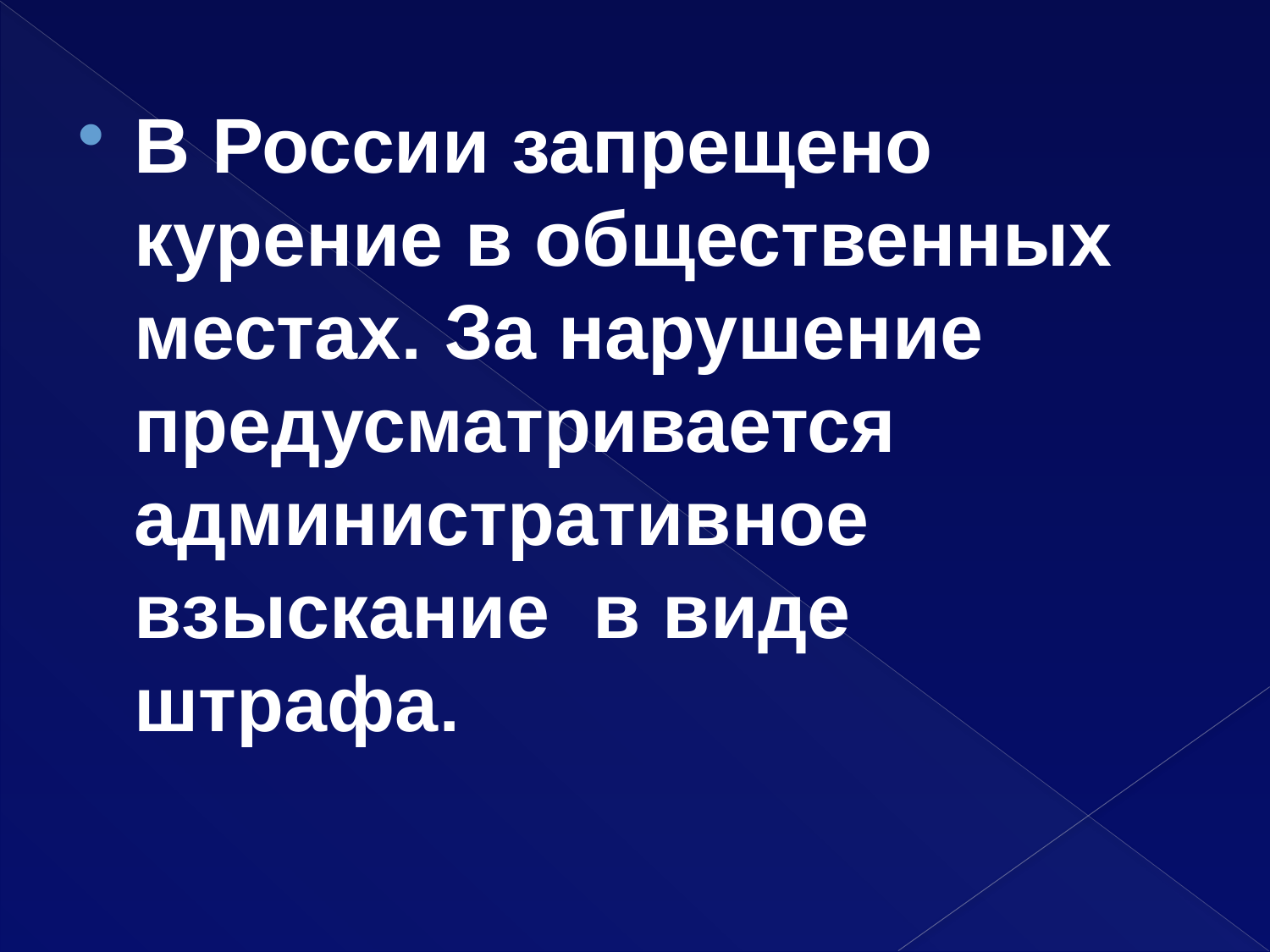

В России запрещено курение в общественных местах. За нарушение предусматривается административное взыскание  в виде штрафа.